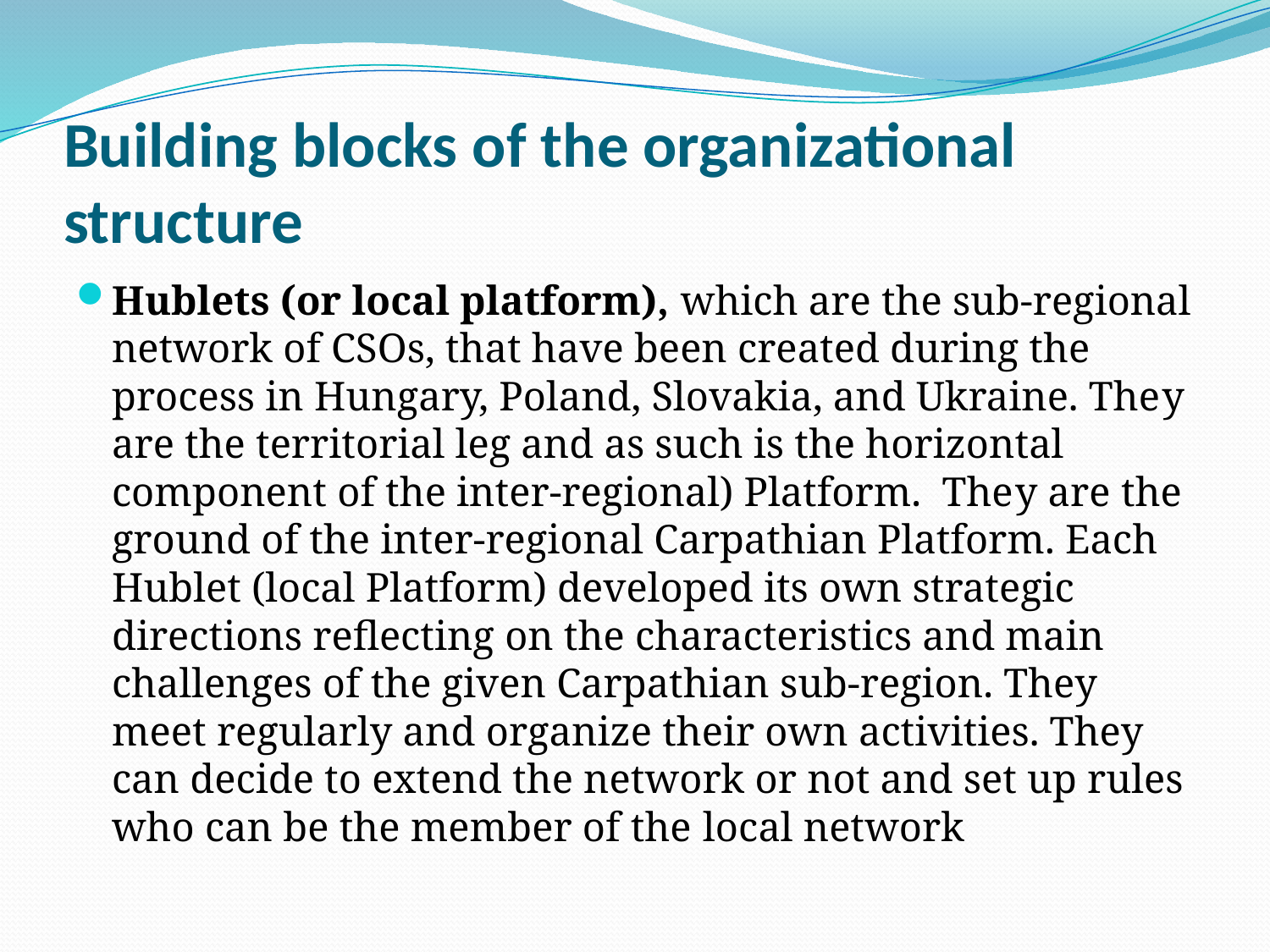

# Building blocks of the organizational structure
Hublets (or local platform), which are the sub-regional network of CSOs, that have been created during the process in Hungary, Poland, Slovakia, and Ukraine. They are the territorial leg and as such is the horizontal component of the inter-regional) Platform.  They are the ground of the inter-regional Carpathian Platform. Each Hublet (local Platform) developed its own strategic directions reflecting on the characteristics and main challenges of the given Carpathian sub-region. They meet regularly and organize their own activities. They can decide to extend the network or not and set up rules who can be the member of the local network